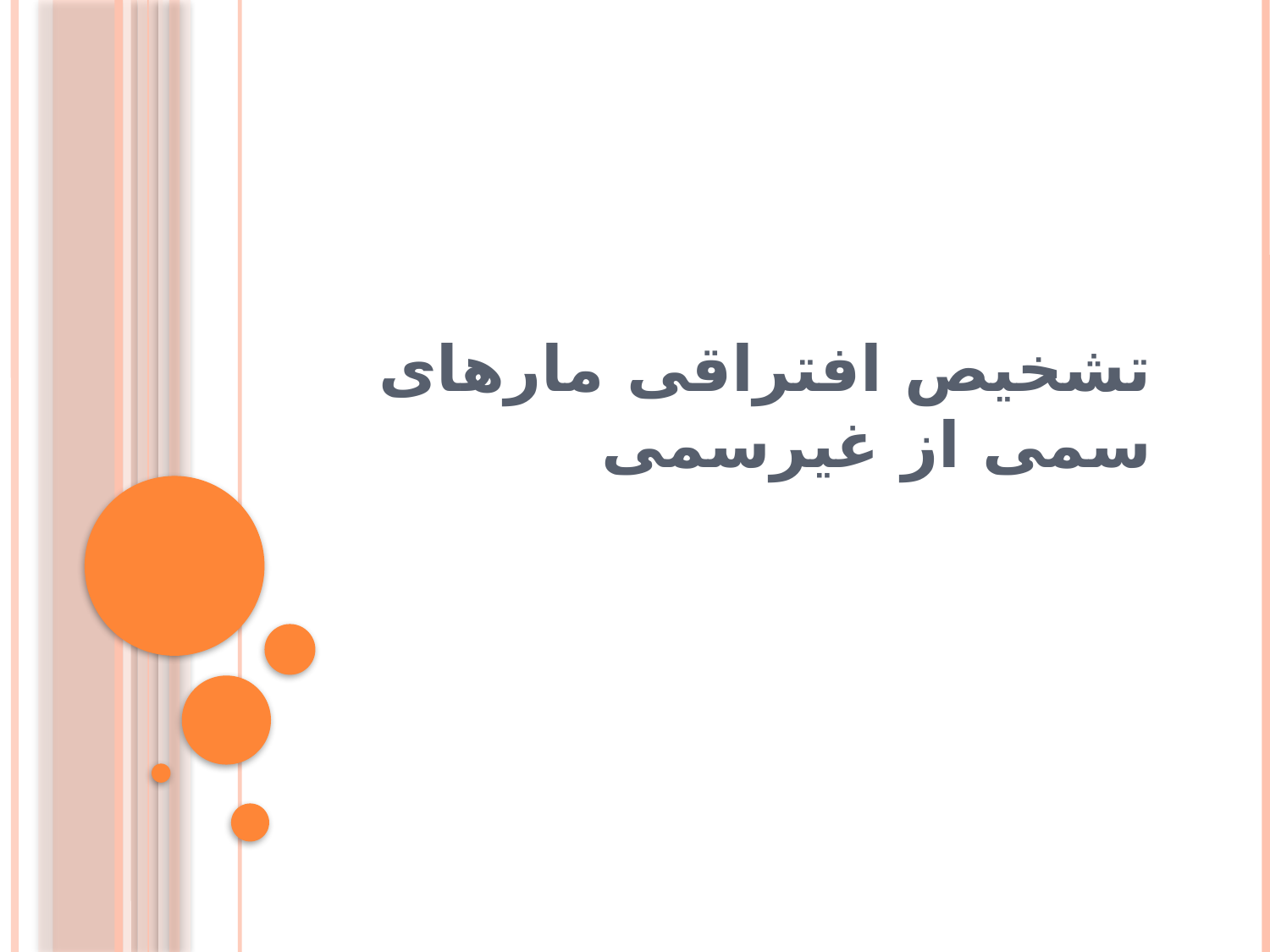

# تشخیص افتراقی مارهای سمی از غیرسمی